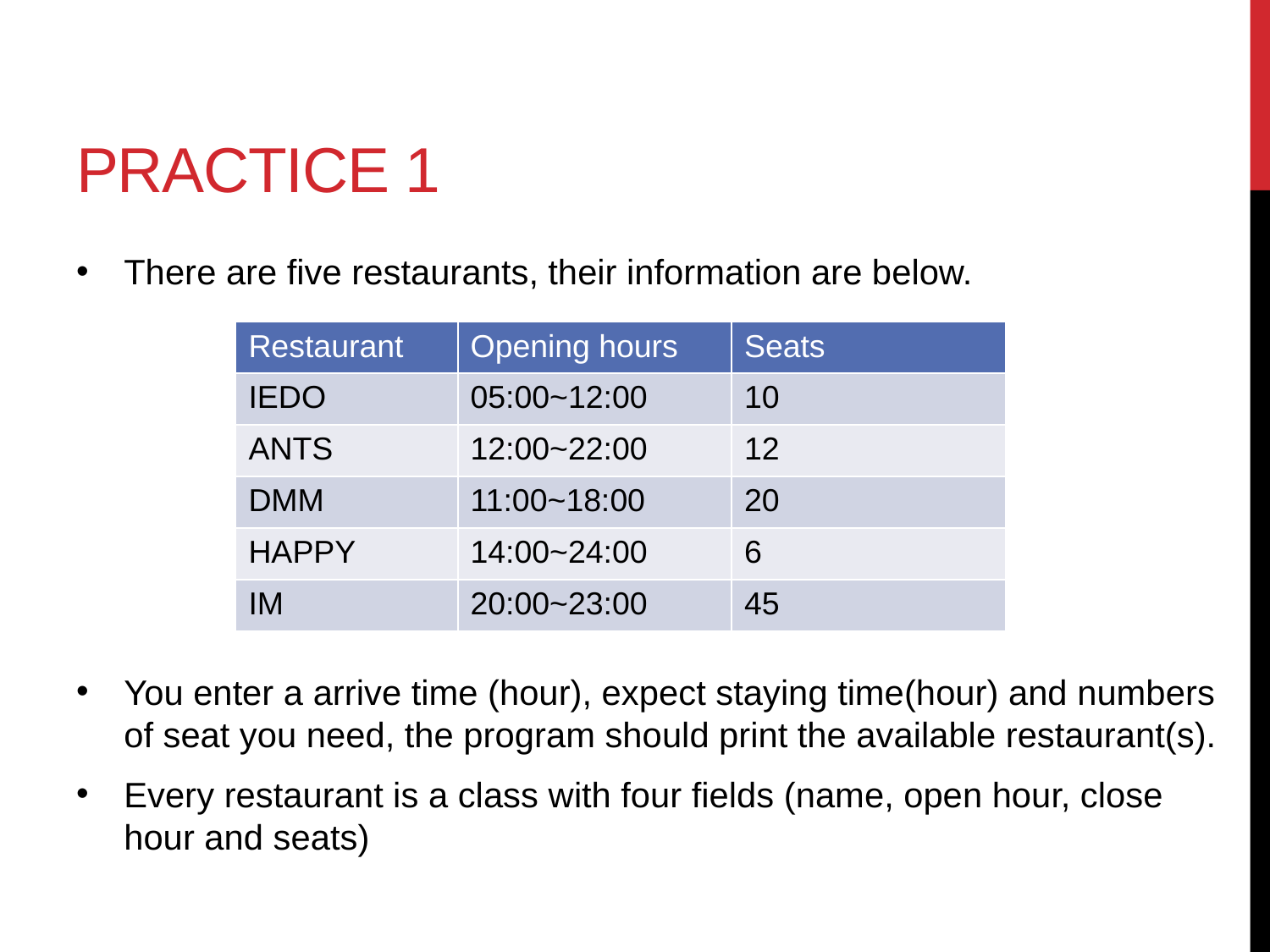

# Practice 1
There are five restaurants, their information are below.

You enter a arrive time (hour), expect staying time(hour) and numbers of seat you need, the program should print the available restaurant(s).
Every restaurant is a class with four fields (name, open hour, close hour and seats)
| Restaurant | Opening hours | Seats |
| --- | --- | --- |
| IEDO | 05:00~12:00 | 10 |
| ANTS | 12:00~22:00 | 12 |
| DMM | 11:00~18:00 | 20 |
| HAPPY | 14:00~24:00 | 6 |
| IM | 20:00~23:00 | 45 |